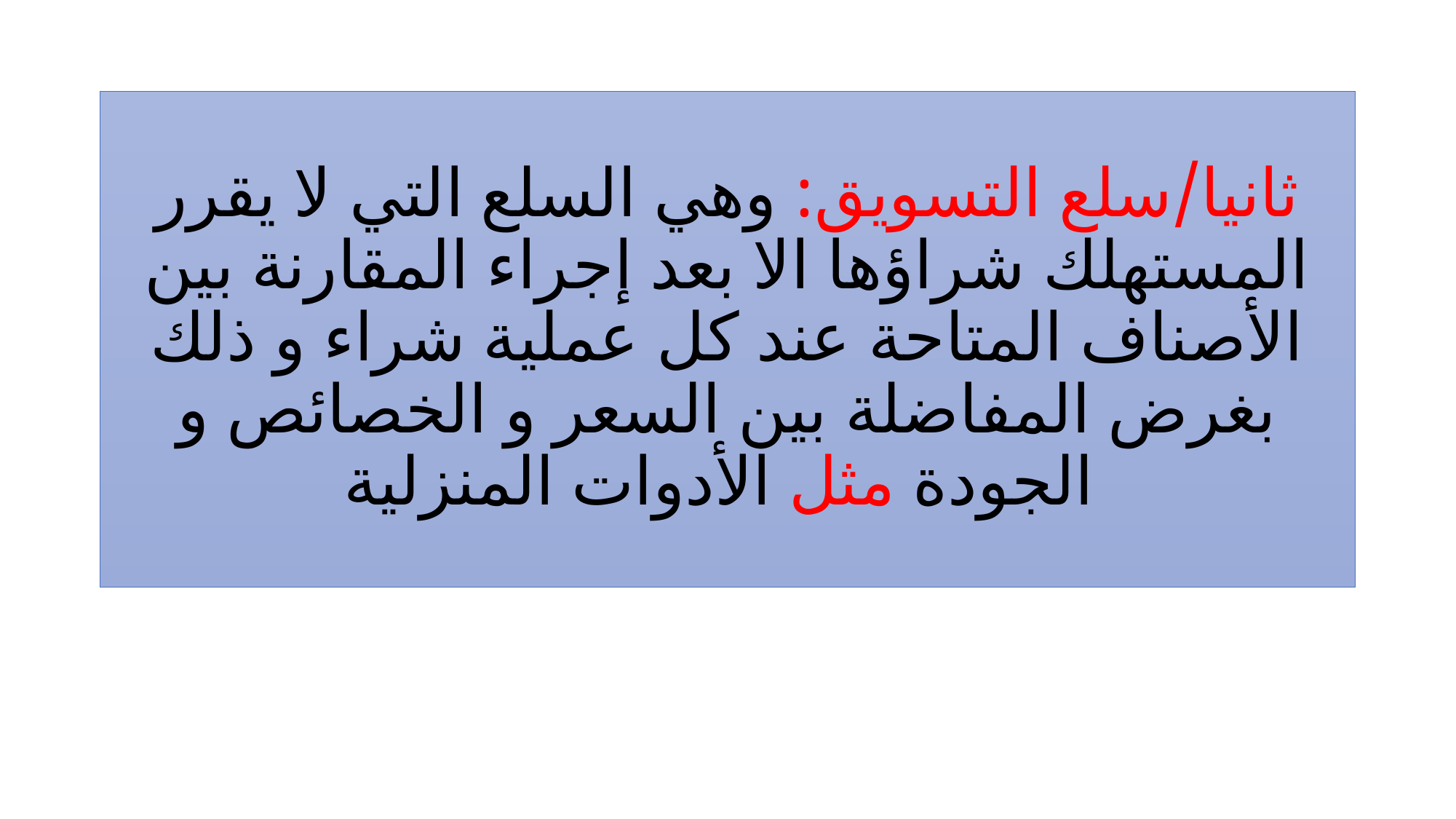

# ثانيا/سلع التسويق: وهي السلع التي لا يقرر المستهلك شراؤها الا بعد إجراء المقارنة بين الأصناف المتاحة عند كل عملية شراء و ذلك بغرض المفاضلة بين السعر و الخصائص و الجودة مثل الأدوات المنزلية